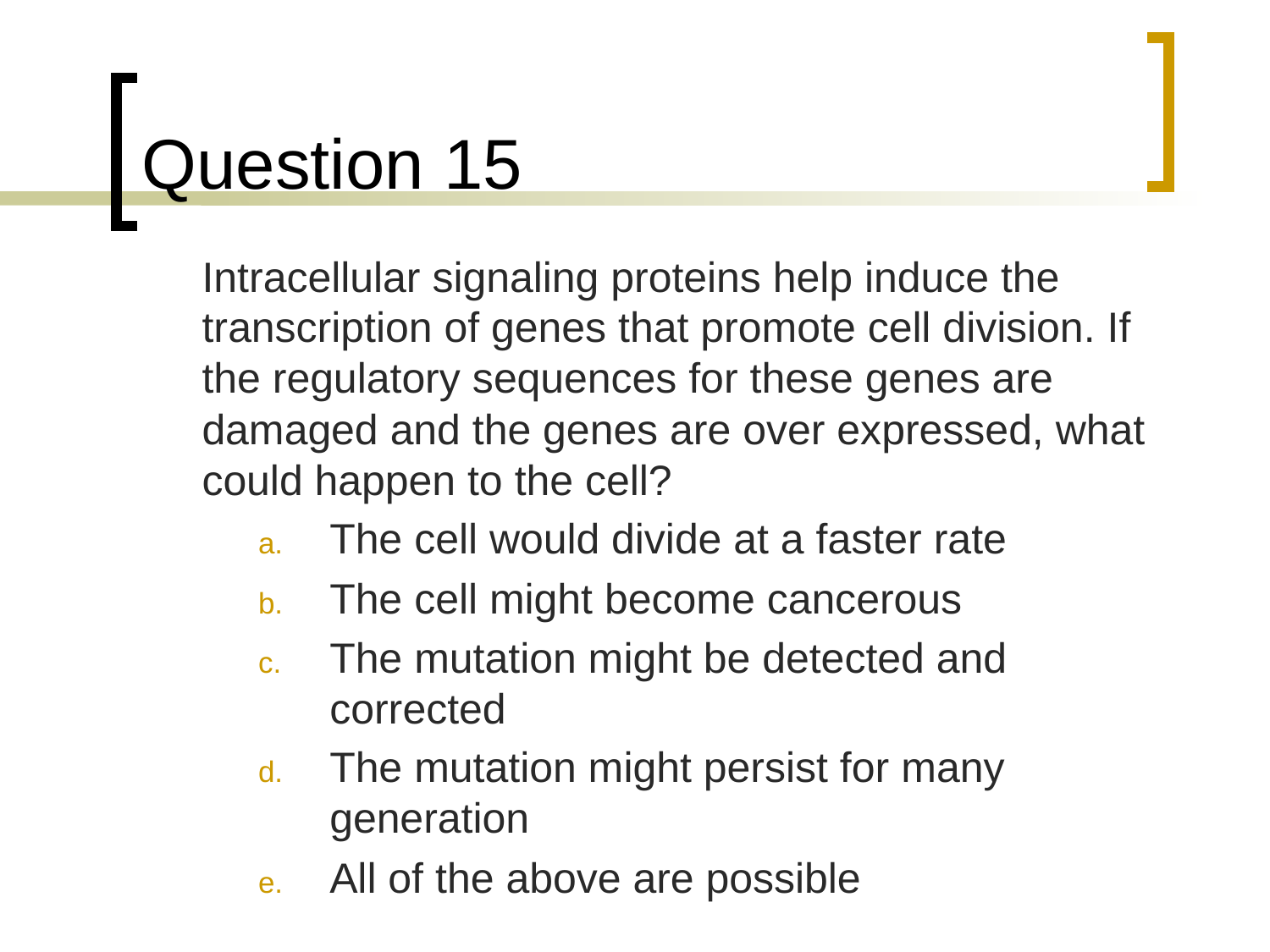

# Question 15
	Intracellular signaling proteins help induce the transcription of genes that promote cell division. If the regulatory sequences for these genes are damaged and the genes are over expressed, what could happen to the cell?
The cell would divide at a faster rate
The cell might become cancerous
The mutation might be detected and corrected
The mutation might persist for many generation
All of the above are possible